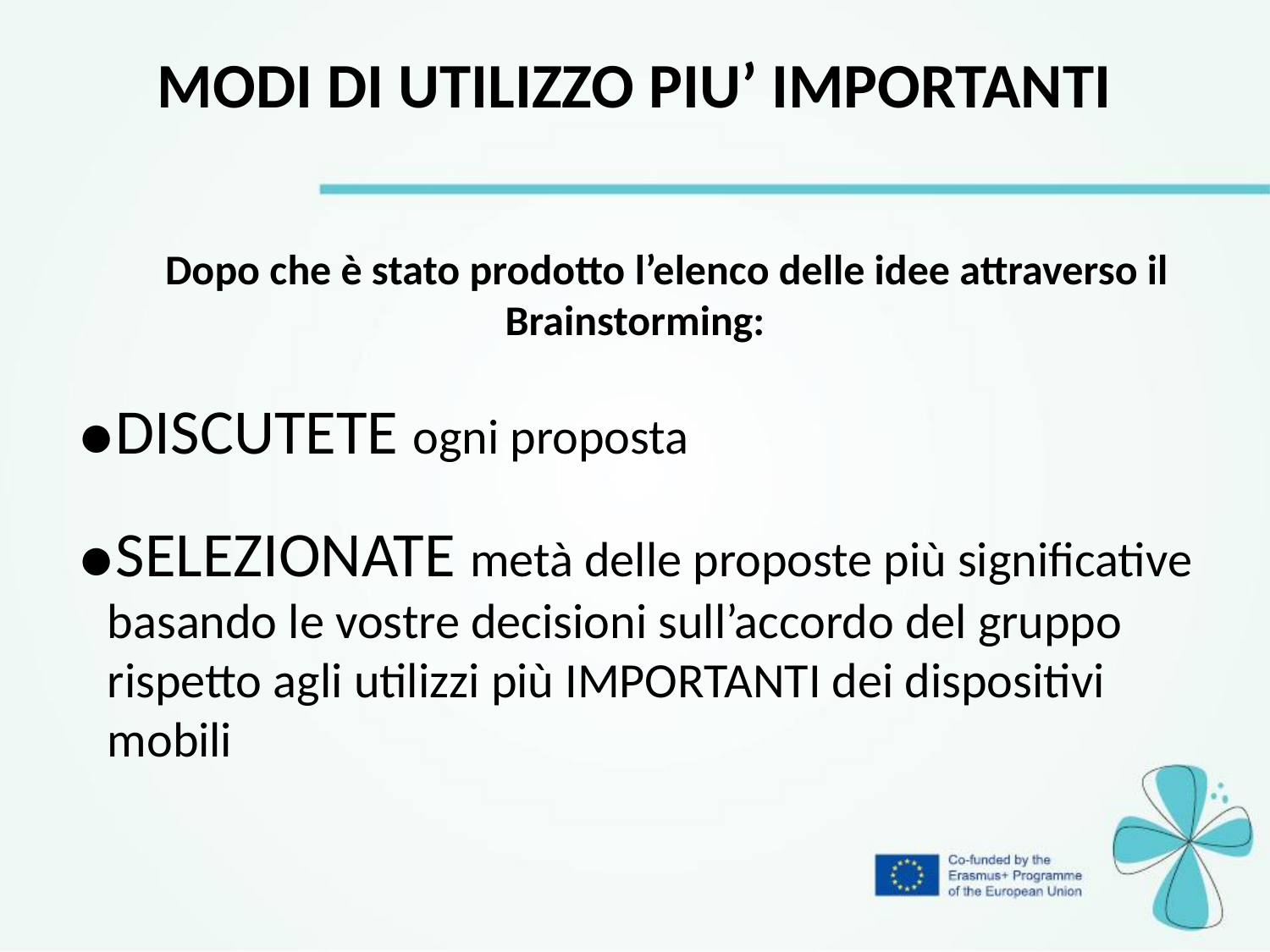

MODI DI UTILIZZO PIU’ IMPORTANTI
Dopo che è stato prodotto l’elenco delle idee attraverso il Brainstorming:

DISCUTETE ogni proposta

SELEZIONATE metà delle proposte più significative basando le vostre decisioni sull’accordo del gruppo rispetto agli utilizzi più IMPORTANTI dei dispositivi mobili